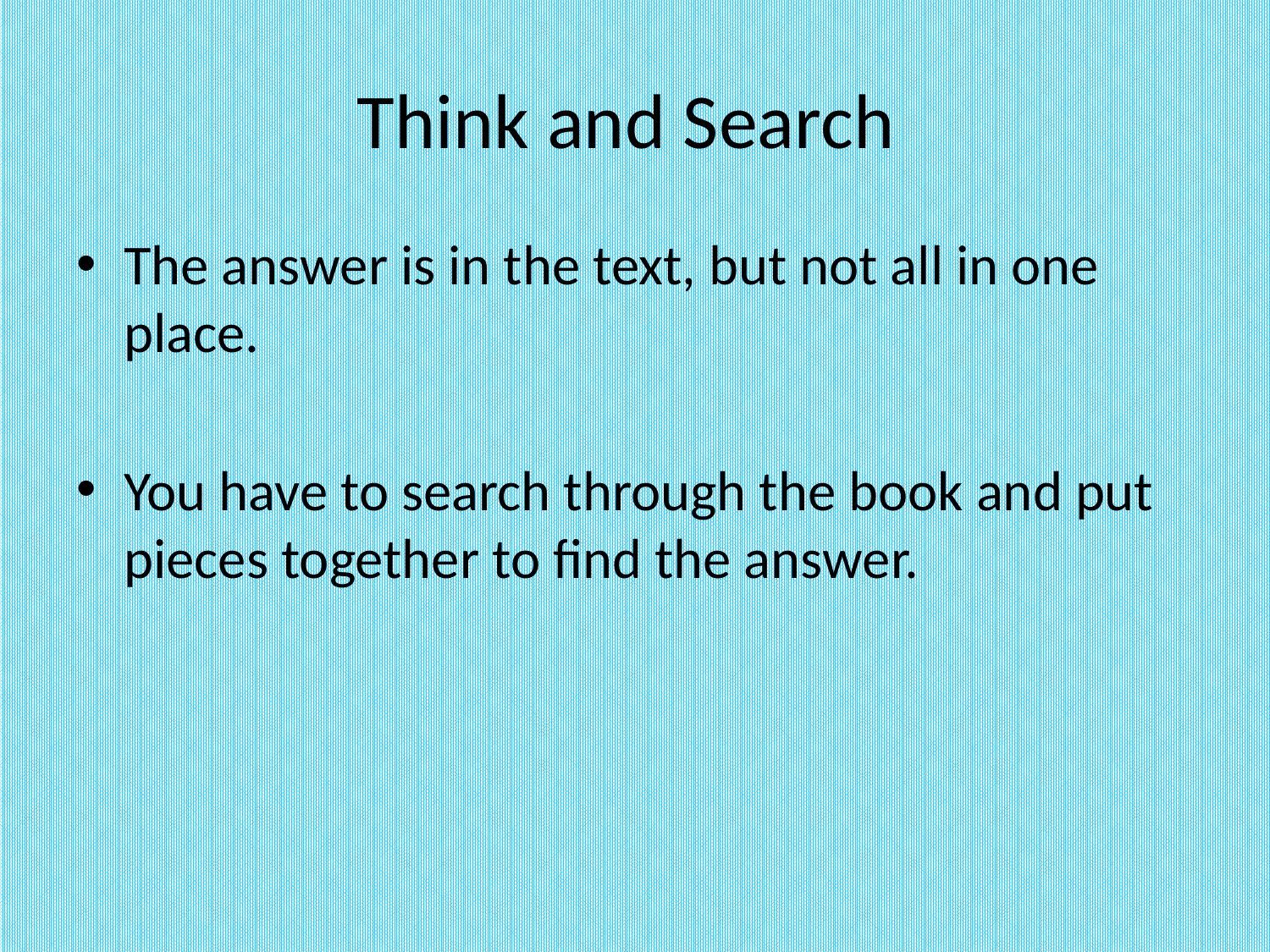

# Think and Search
The answer is in the text, but not all in one place.

You have to search through the book and put pieces together to find the answer.